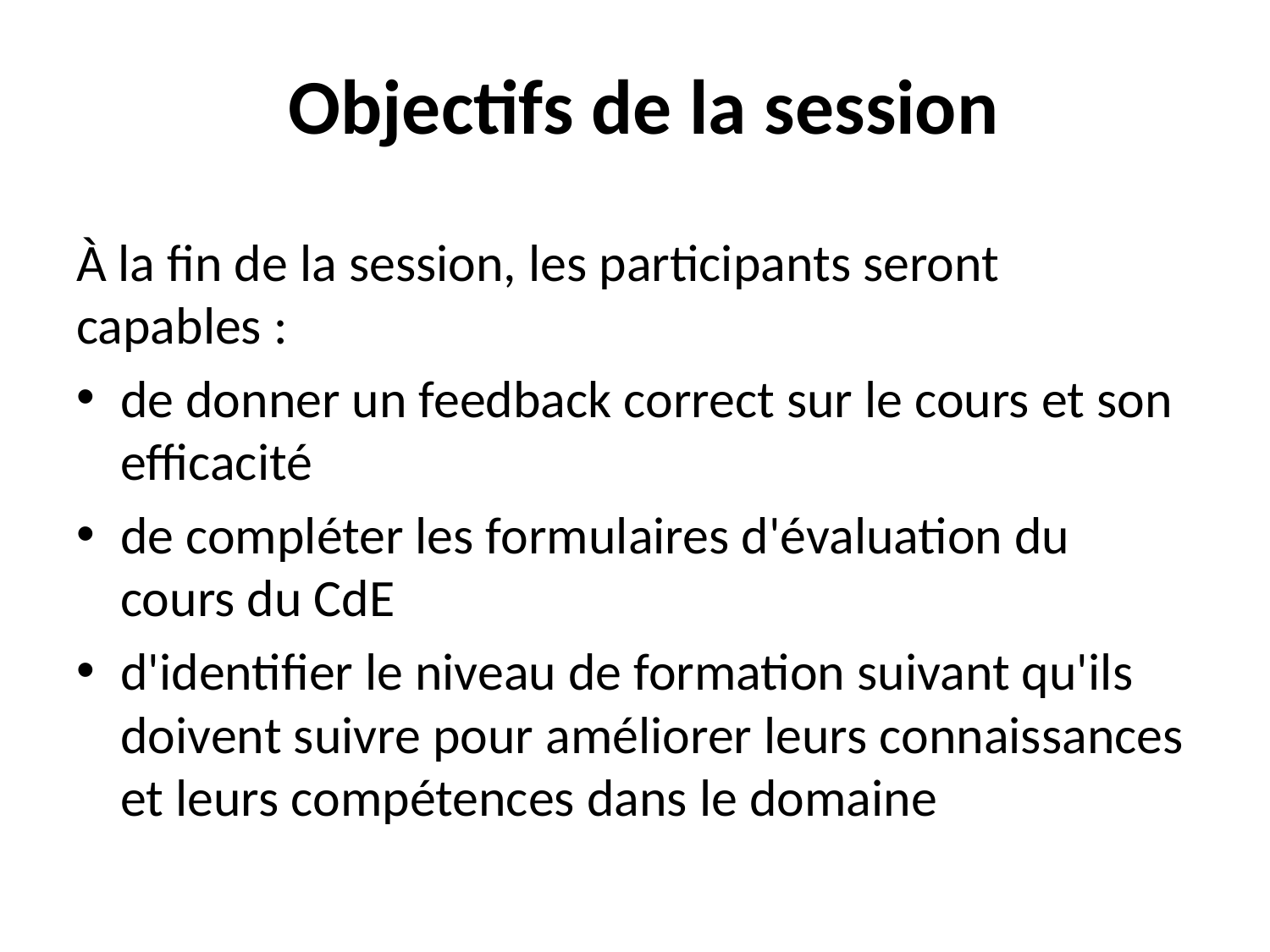

# Objectifs de la session
À la fin de la session, les participants seront capables :
de donner un feedback correct sur le cours et son efficacité
de compléter les formulaires d'évaluation du cours du CdE
d'identifier le niveau de formation suivant qu'ils doivent suivre pour améliorer leurs connaissances et leurs compétences dans le domaine